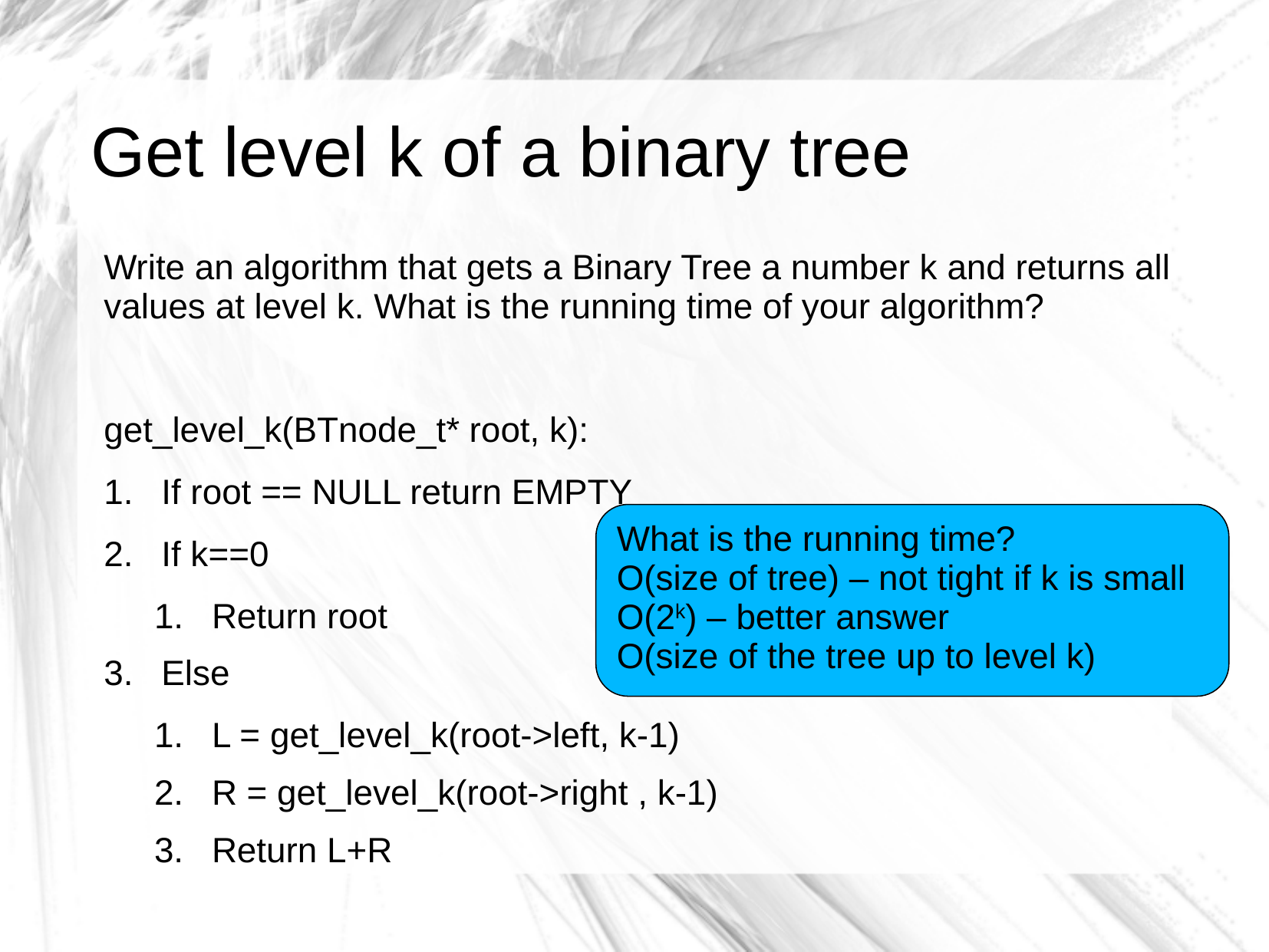

# Get level k of a binary tree
Write an algorithm that gets a Binary Tree a number k and returns all values at level k. What is the running time of your algorithm?

get_level_k(BTnode_t* root, k):
If root == NULL return EMPTY
If k==0
Return root
Else
L = get_level_k(root->left, k-1)
R = get_level_k(root->right , k-1)
Return L+R

What is the running time?
O(size of tree) – not tight if k is small
O(2k) – better answer
O(size of the tree up to level k)